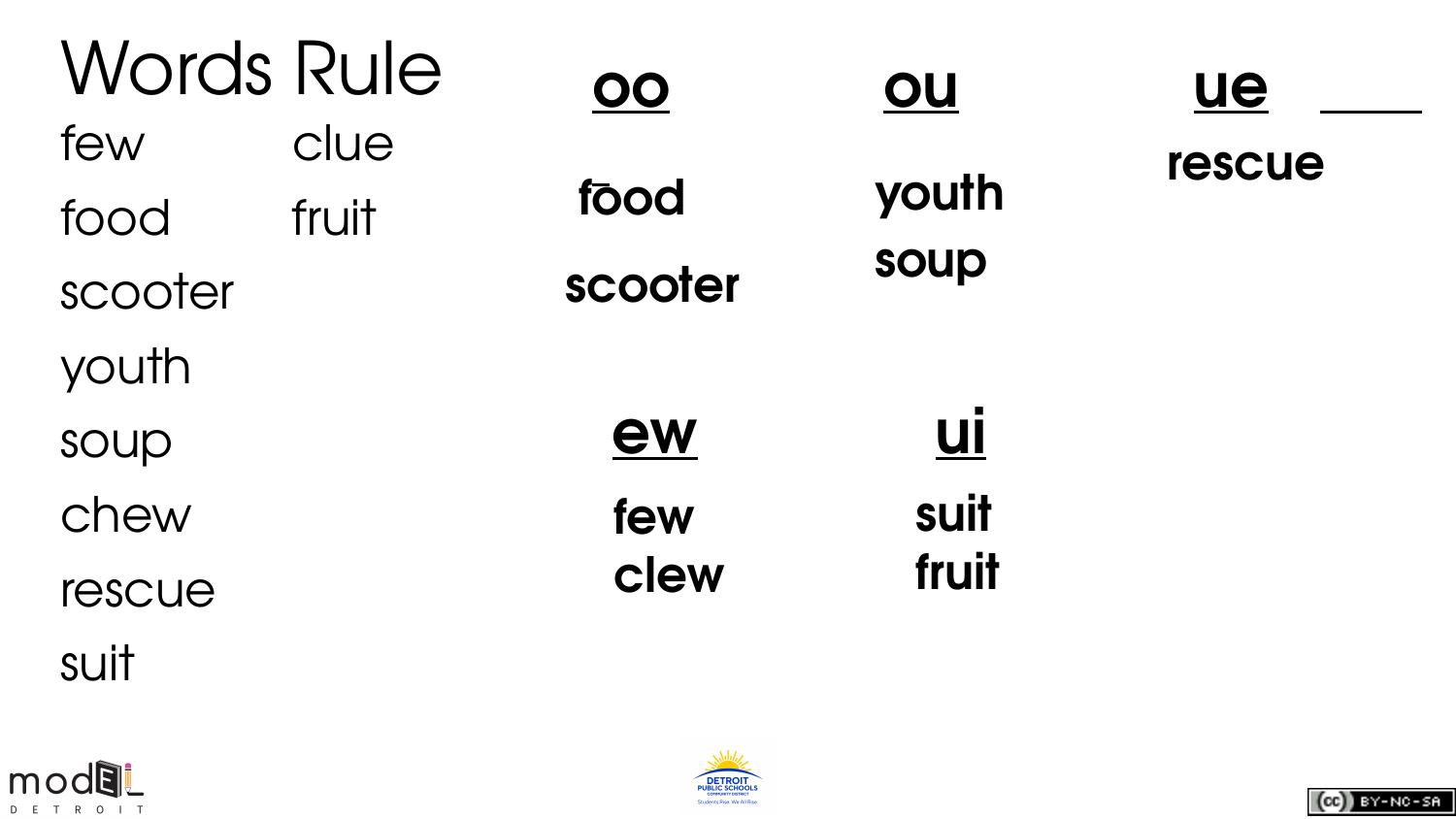

# Words Rule
oo		ou              ue
few           clue
food         fruit
scooter
youth
soup
chew
rescue
suit

rescue

 food
scooter

youth
soup

ew                 ui
suit
fruit
  few
  clew